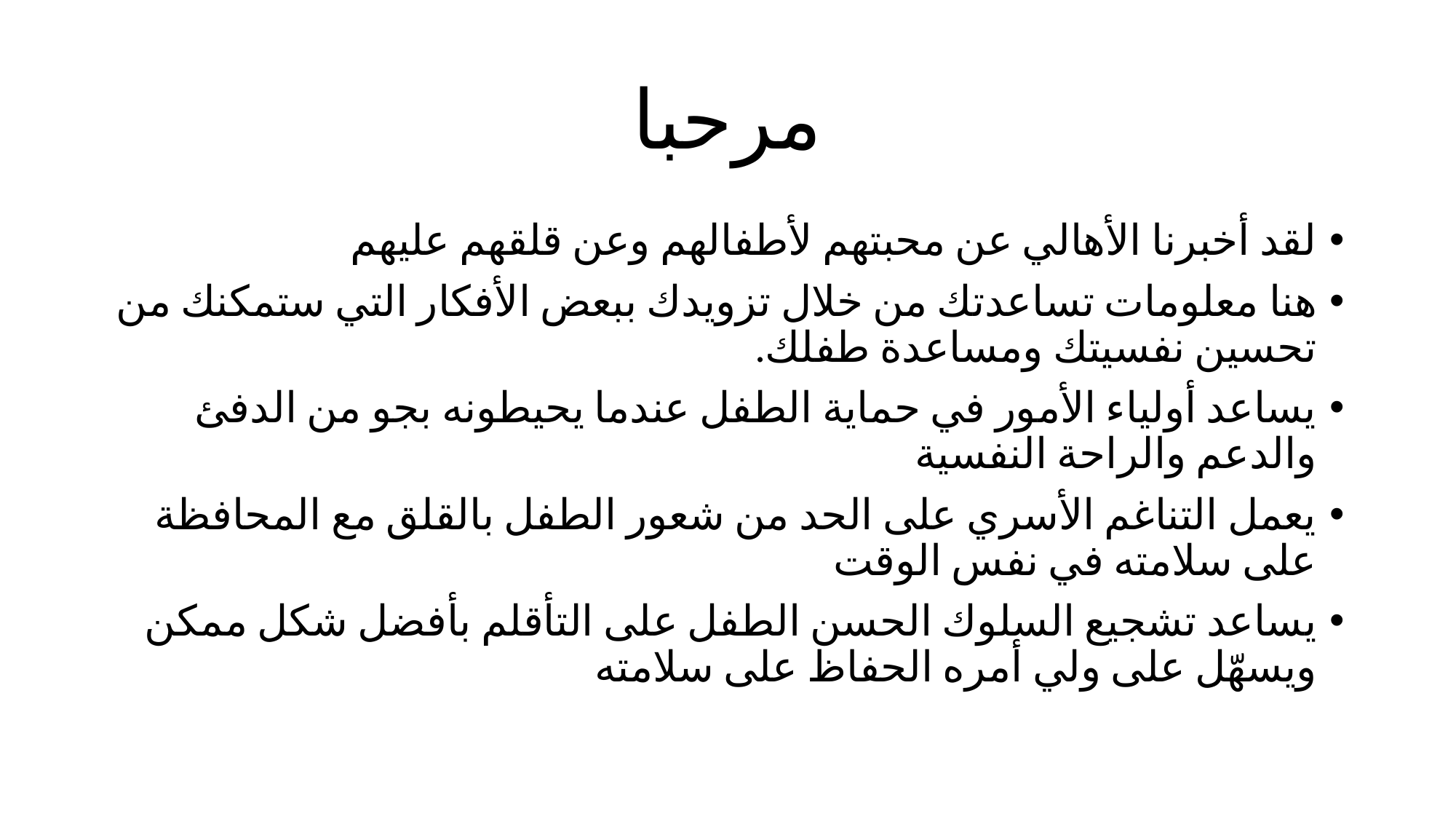

# مرحبا
لقد أخبرنا الأهالي عن محبتهم لأطفالهم وعن قلقهم عليهم
هنا معلومات تساعدتك من خلال تزويدك ببعض الأفكار التي ستمكنك من تحسين نفسيتك ومساعدة طفلك.
يساعد أولياء الأمور في حماية الطفل عندما يحيطونه بجو من الدفئ والدعم والراحة النفسية
يعمل التناغم الأسري على الحد من شعور الطفل بالقلق مع المحافظة على سلامته في نفس الوقت
يساعد تشجيع السلوك الحسن الطفل على التأقلم بأفضل شكل ممكن ويسهّل على ولي أمره الحفاظ على سلامته